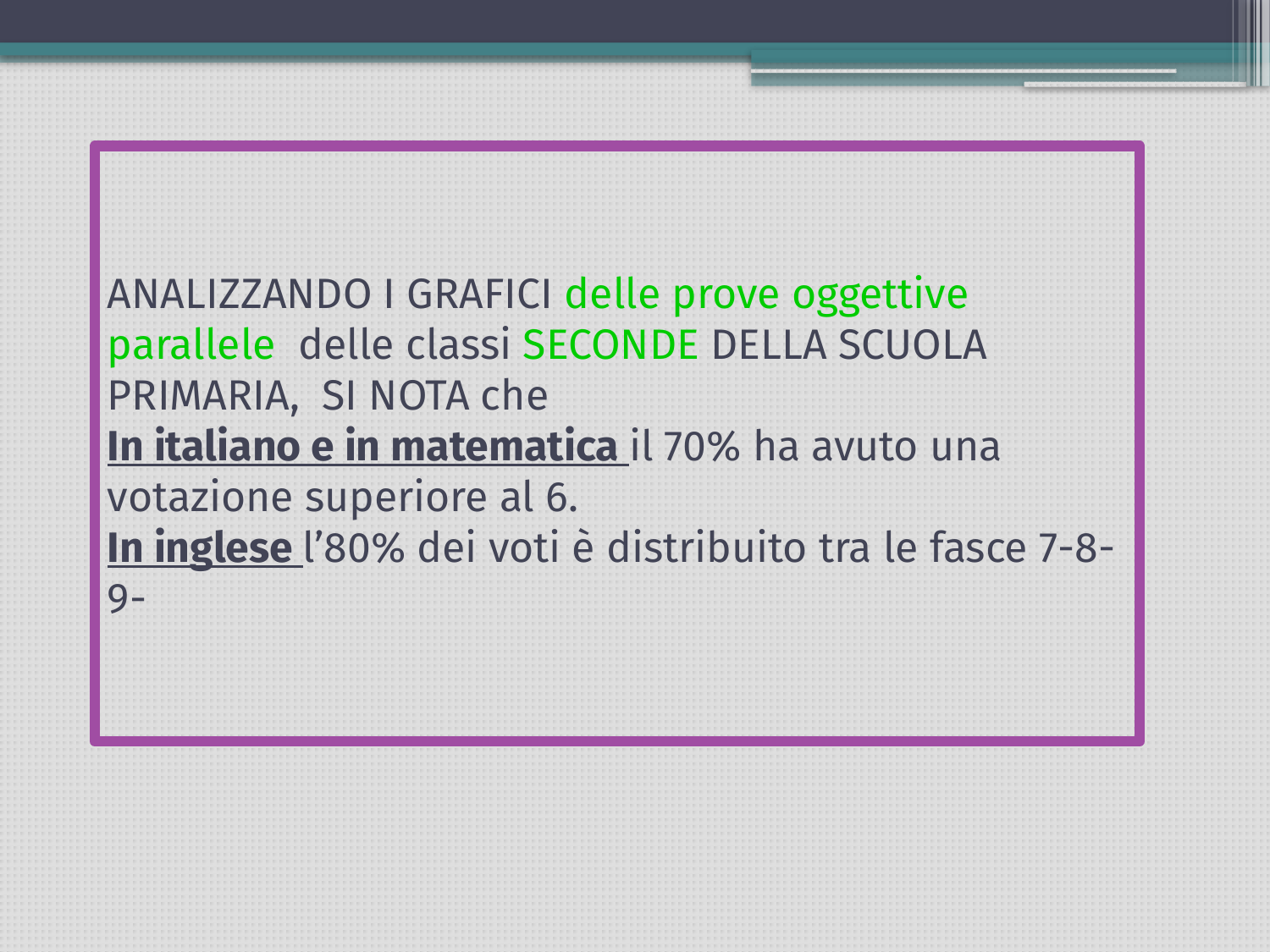

# ANALIZZANDO I GRAFICI delle prove oggettive parallele  delle classi SECONDE DELLA SCUOLA PRIMARIA,  SI NOTA che In italiano e in matematica il 70% ha avuto una votazione superiore al 6. In inglese l’80% dei voti è distribuito tra le fasce 7-8-9-